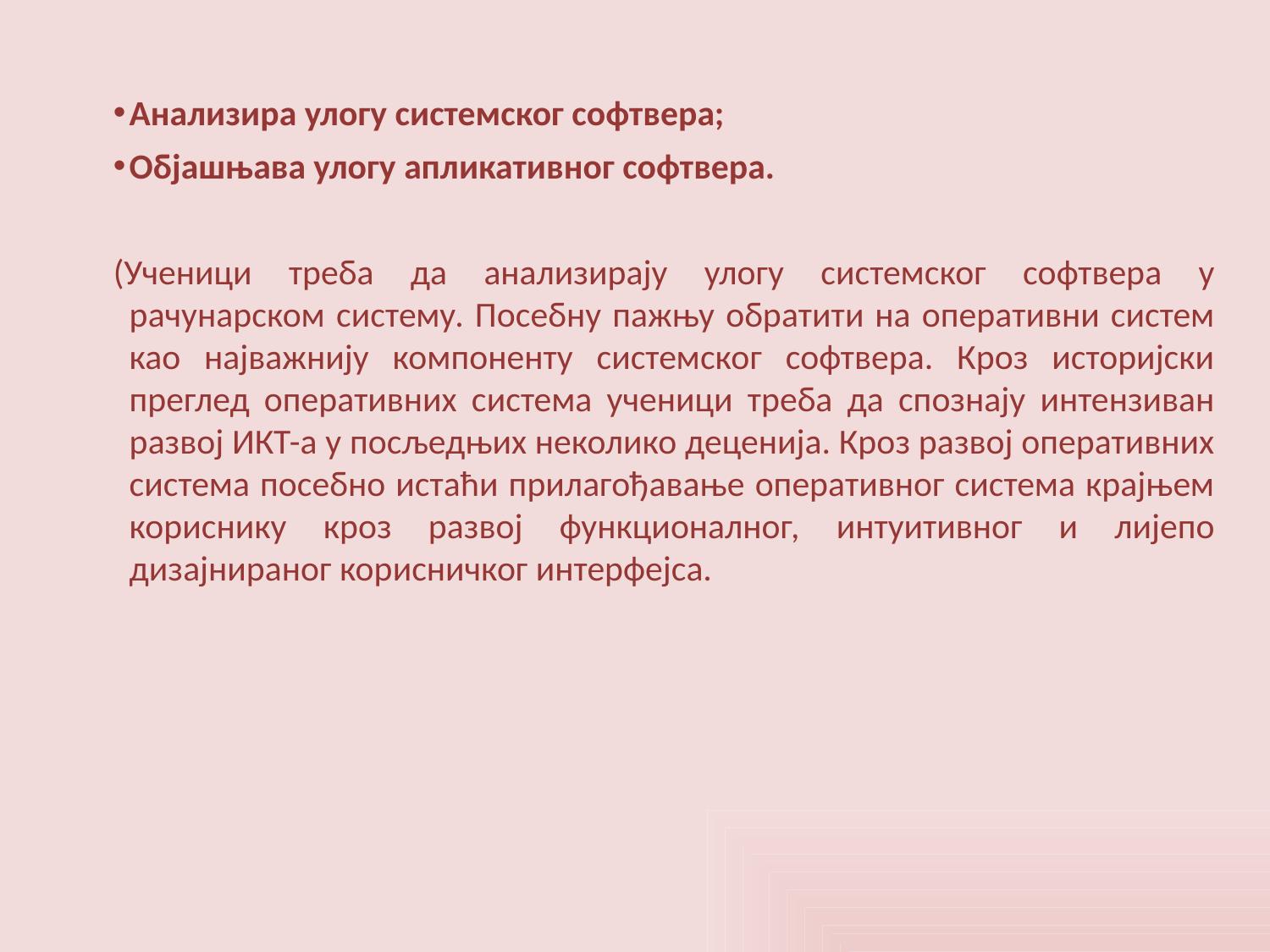

Анализира улогу системског софтвера;
Oбјашњава улогу апликативног софтвера.

(Ученици треба да анализирају улогу системског софтвера у рачунарском систему. Посебну пажњу обратити на оперативни систем као најважнију компоненту системског софтвера. Кроз историјски преглед оперативних система ученици треба да спознају интензиван развој ИКТ-а у посљедњих неколико деценија. Кроз развој оперативних система посебно истаћи прилагођавање оперативног система крајњем кориснику кроз развој функционалног, интуитивног и лијепо дизајнираног корисничког интерфејса.